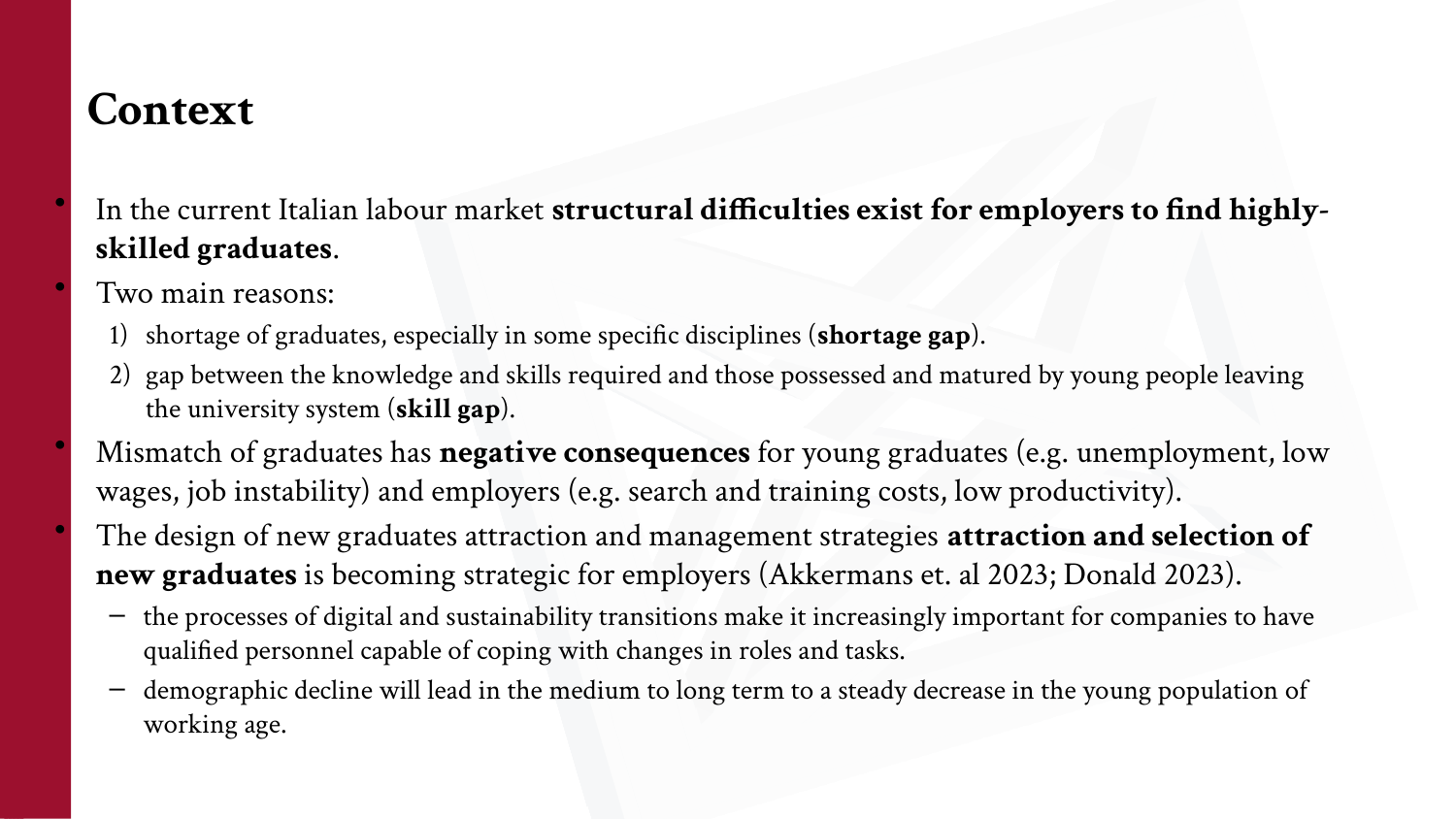

# Context
In the current Italian labour market structural difficulties exist for employers to find highly-skilled graduates.
Two main reasons:
shortage of graduates, especially in some specific disciplines (shortage gap).
gap between the knowledge and skills required and those possessed and matured by young people leaving the university system (skill gap).
Mismatch of graduates has negative consequences for young graduates (e.g. unemployment, low wages, job instability) and employers (e.g. search and training costs, low productivity).
The design of new graduates attraction and management strategies attraction and selection of new graduates is becoming strategic for employers (Akkermans et. al 2023; Donald 2023).
the processes of digital and sustainability transitions make it increasingly important for companies to have qualified personnel capable of coping with changes in roles and tasks.
demographic decline will lead in the medium to long term to a steady decrease in the young population of working age.